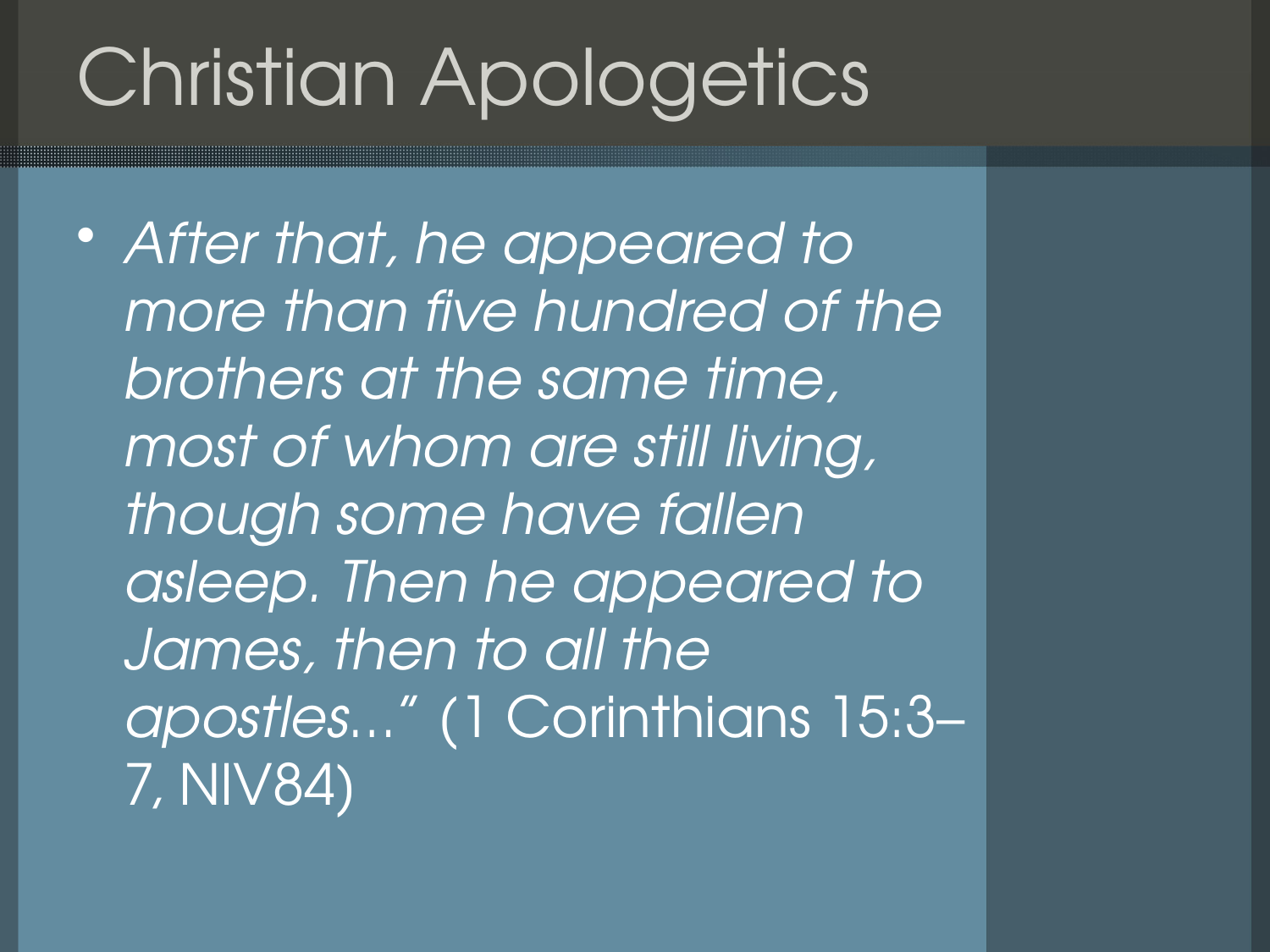

# Christian Apologetics
After that, he appeared to more than five hundred of the brothers at the same time, most of whom are still living, though some have fallen asleep. Then he appeared to James, then to all the apostles…” (1 Corinthians 15:3–7, NIV84)